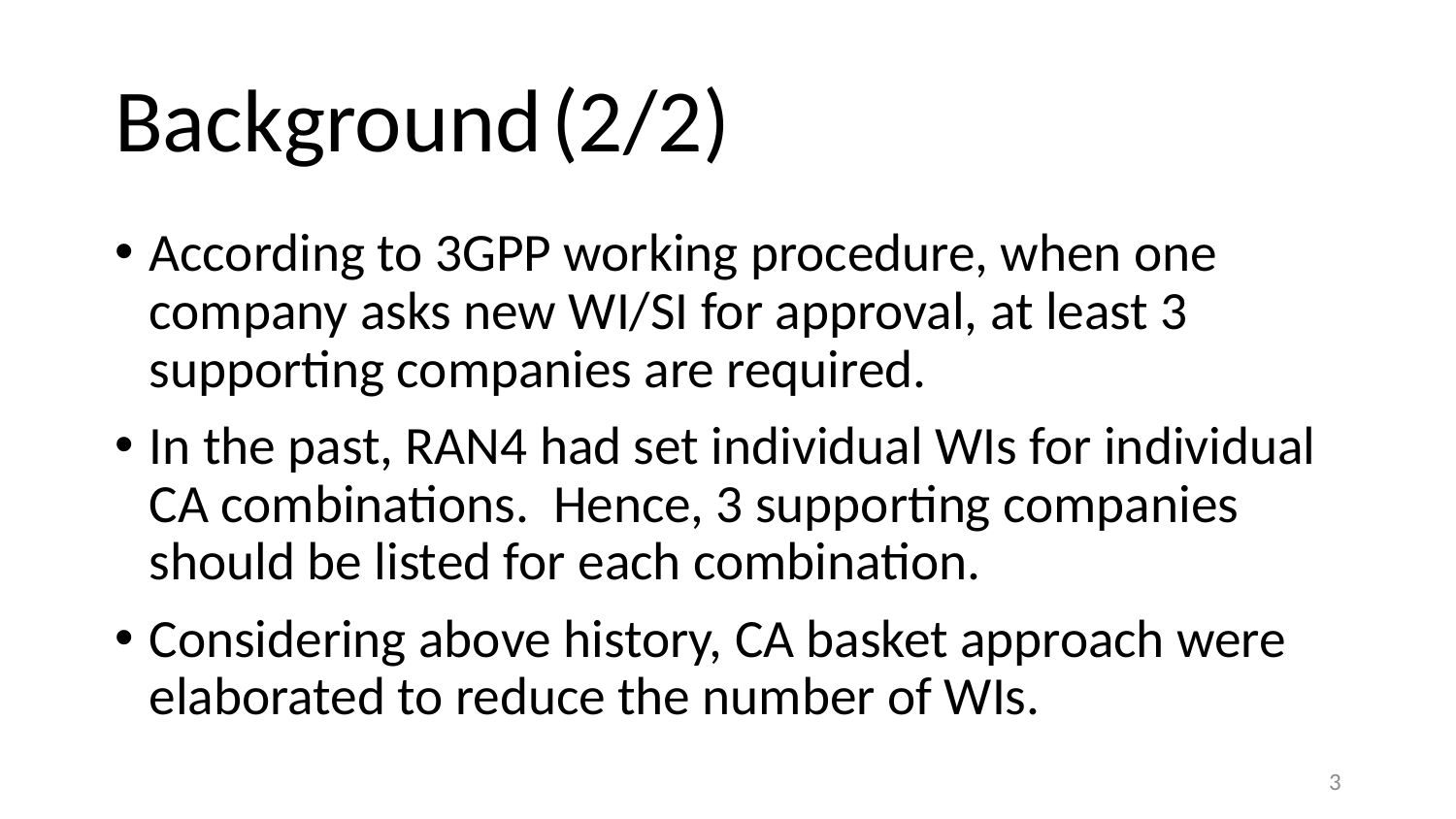

# Background	(2/2)
According to 3GPP working procedure, when one company asks new WI/SI for approval, at least 3 supporting companies are required.
In the past, RAN4 had set individual WIs for individual CA combinations.  Hence, 3 supporting companies should be listed for each combination.
Considering above history, CA basket approach were elaborated to reduce the number of WIs.
3